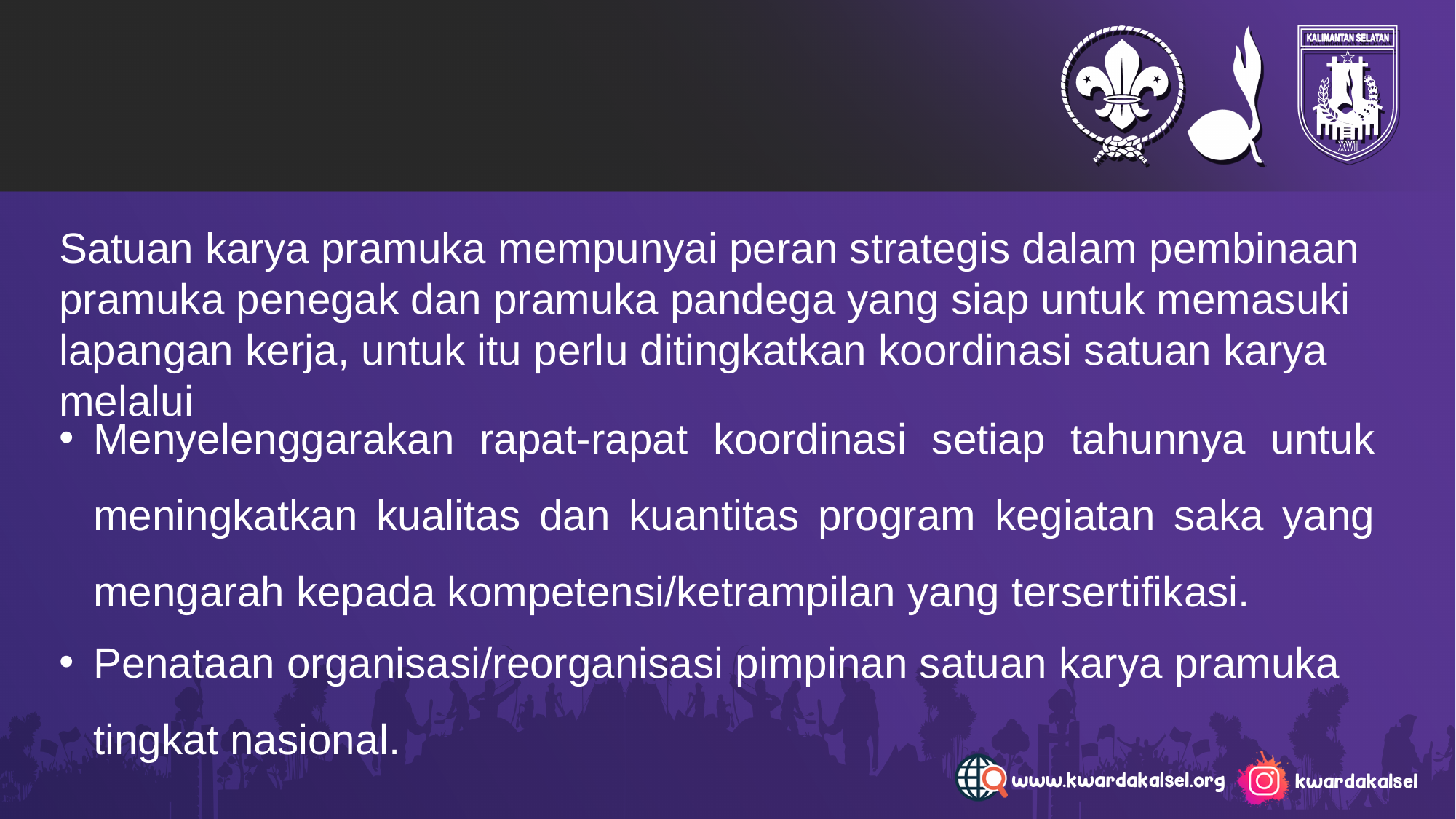

Satuan karya pramuka mempunyai peran strategis dalam pembinaan pramuka penegak dan pramuka pandega yang siap untuk memasuki lapangan kerja, untuk itu perlu ditingkatkan koordinasi satuan karya melalui
Menyelenggarakan rapat-rapat koordinasi setiap tahunnya untuk meningkatkan kualitas dan kuantitas program kegiatan saka yang mengarah kepada kompetensi/ketrampilan yang tersertifikasi.
Penataan organisasi/reorganisasi pimpinan satuan karya pramuka tingkat nasional.